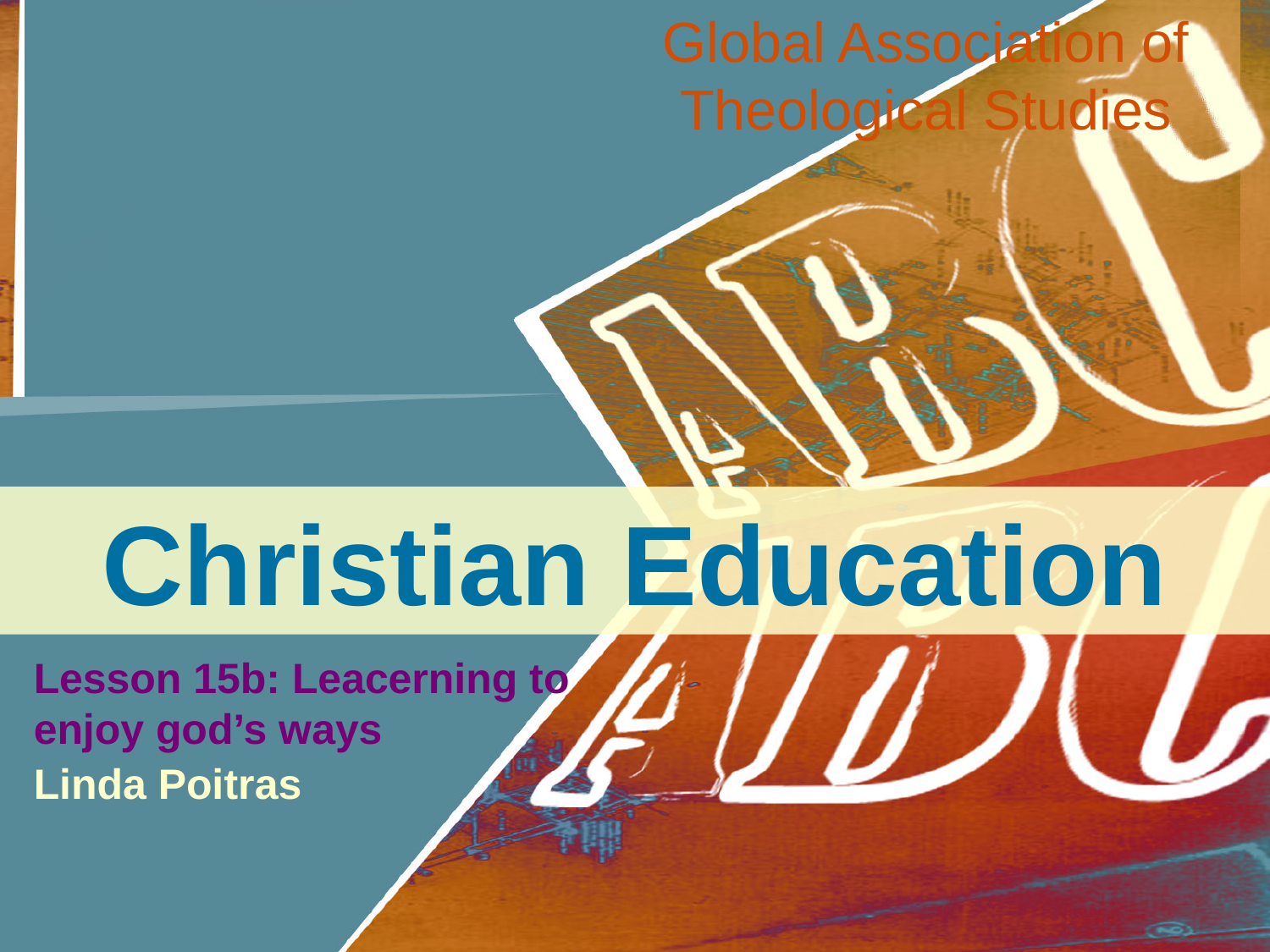

Global Association of Theological Studies
Christian Education
Lesson 15b: Leacerning to enjoy god’s ways
Linda Poitras